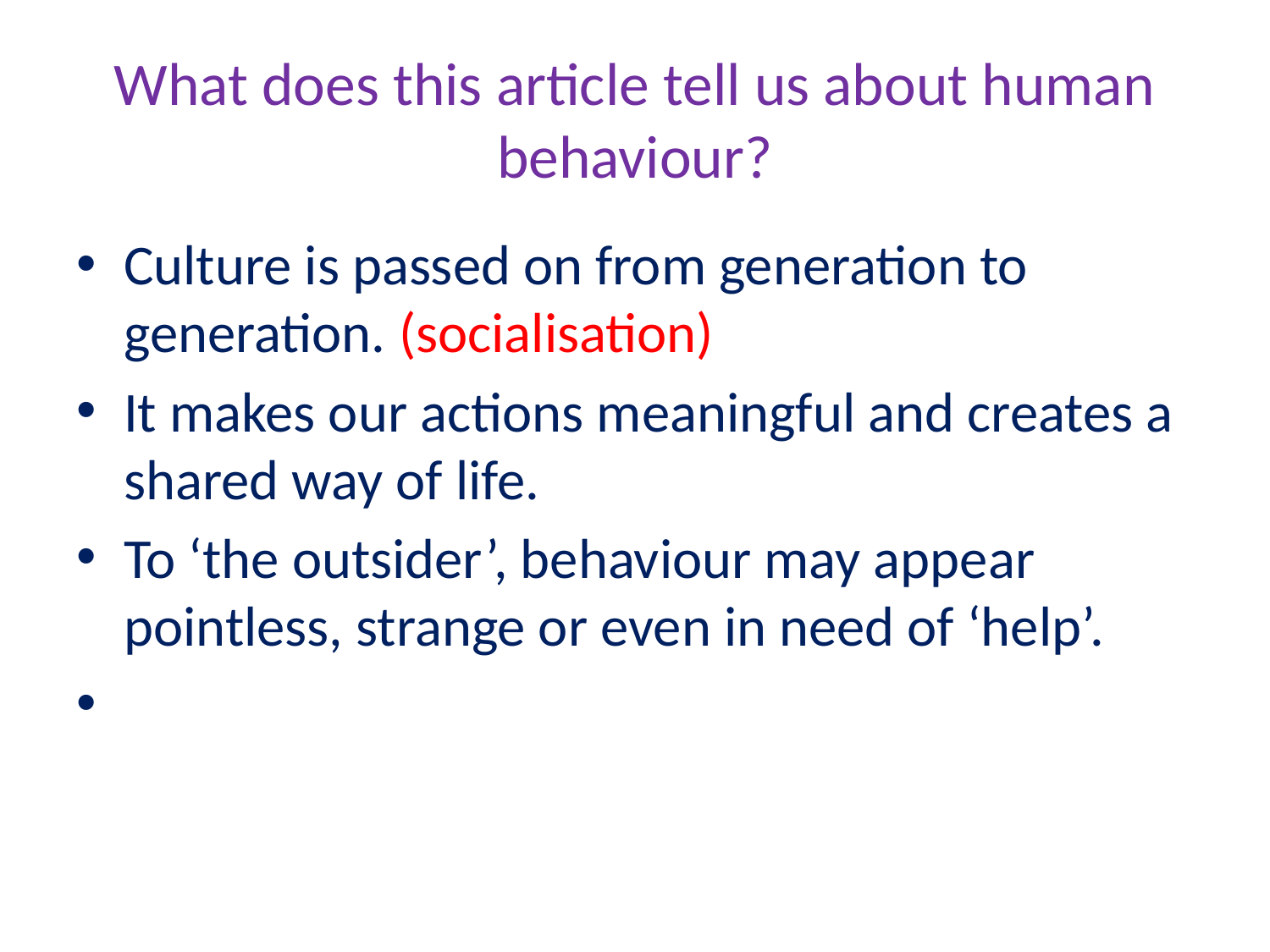

# What does this article tell us about human behaviour?
Culture is passed on from generation to generation. (socialisation)
It makes our actions meaningful and creates a shared way of life.
To ‘the outsider’, behaviour may appear pointless, strange or even in need of ‘help’.